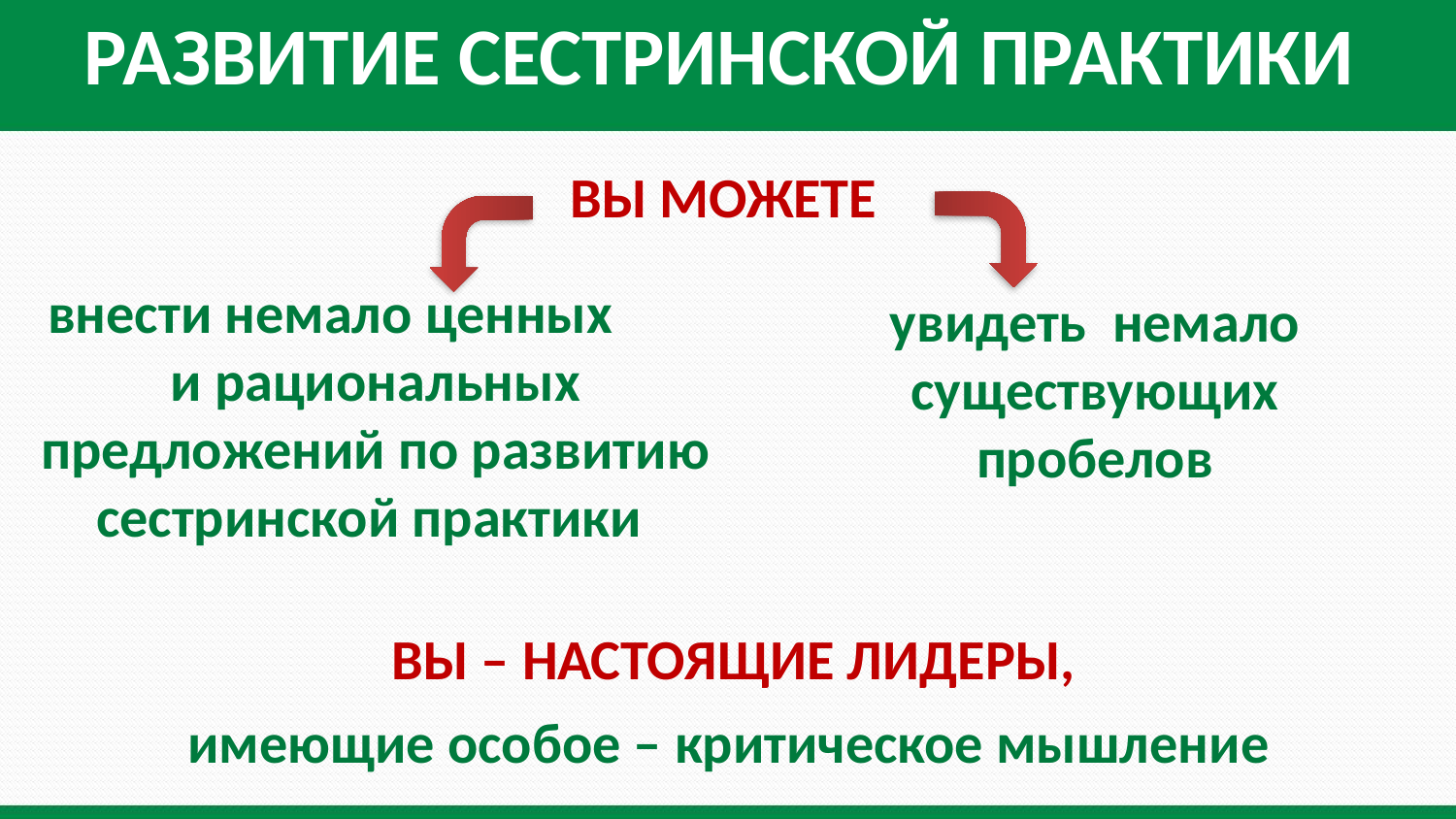

РАЗВИТИЕ СЕСТРИНСКОЙ ПРАКТИКИ
ВЫ МОЖЕТЕ

внести немало ценных        и рациональных предложений по развитию сестринской практики
увидеть  немало существующих пробелов
ВЫ – НАСТОЯЩИЕ ЛИДЕРЫ,
имеющие особое – критическое мышление